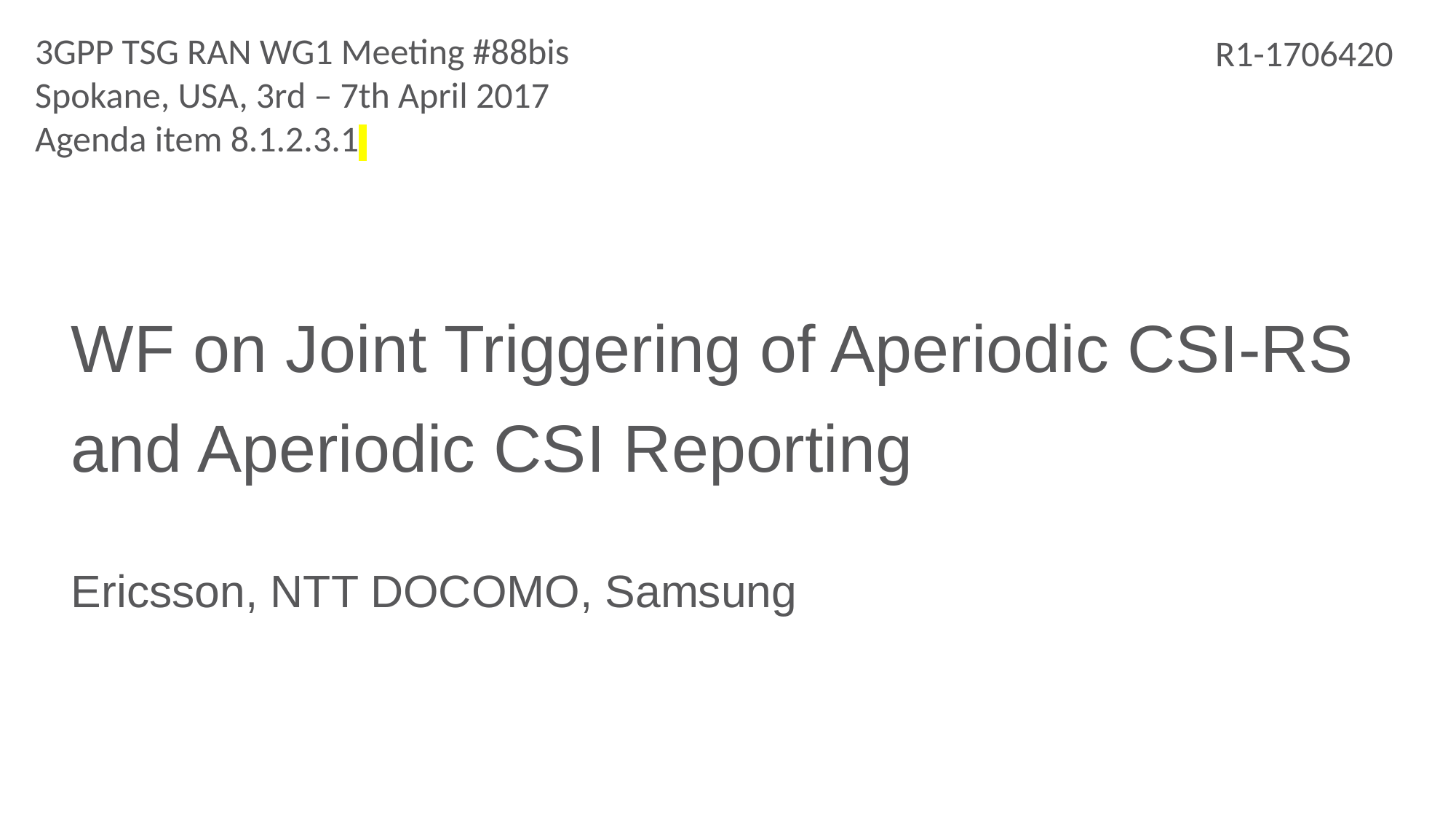

3GPP TSG RAN WG1 Meeting #88bis
Spokane, USA, 3rd – 7th April 2017
Agenda item 8.1.2.3.1
R1-1706420
# WF on Joint Triggering of Aperiodic CSI-RS and Aperiodic CSI Reporting
Ericsson, NTT DOCOMO, Samsung